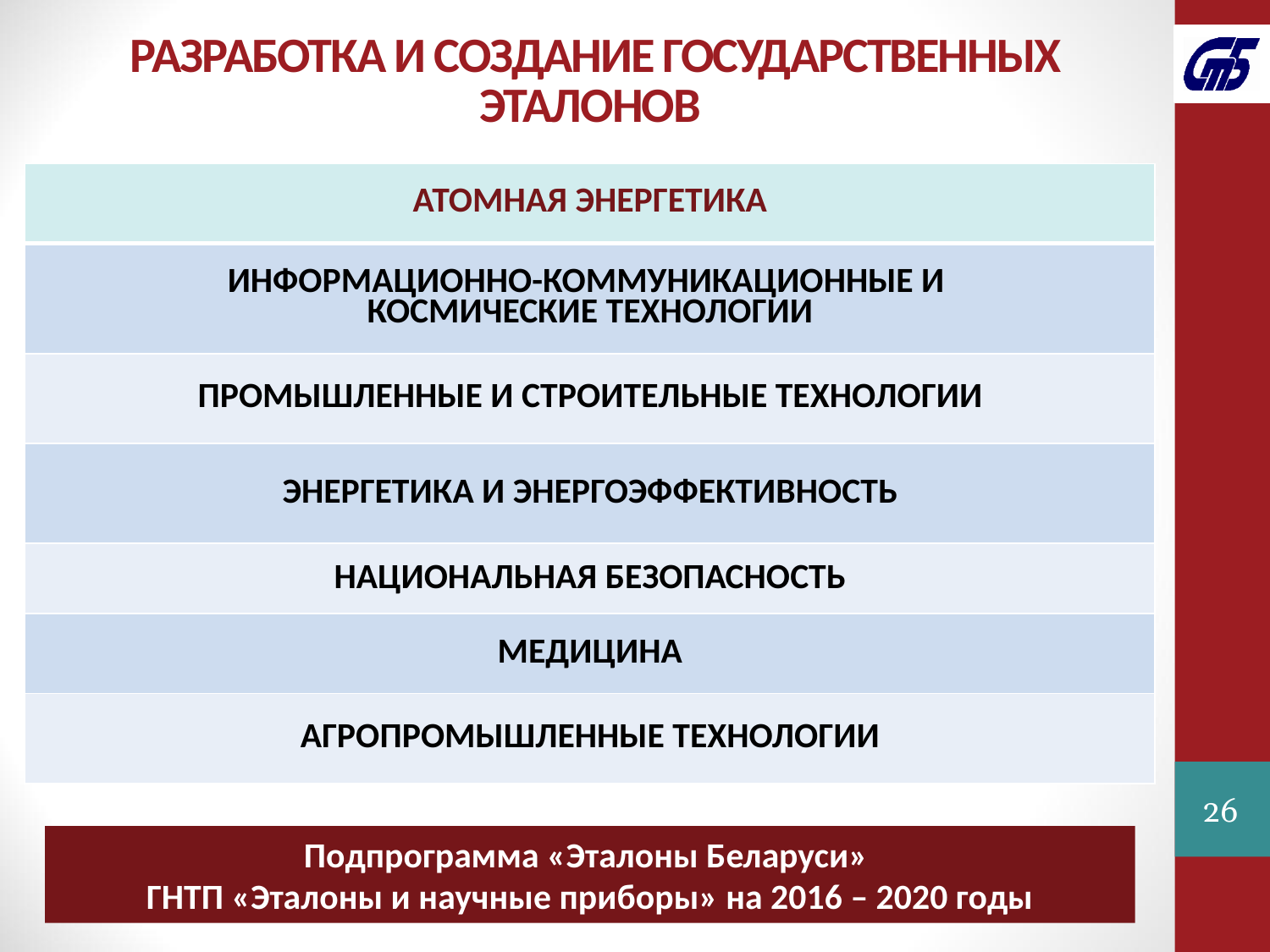

РАЗРАБОТКА И СОЗДАНИЕ ГОСУДАРСТВЕННЫХ ЭТАЛОНОВ
| АТОМНАЯ ЭНЕРГЕТИКА |
| --- |
| ИНФОРМАЦИОННО-КОММУНИКАЦИОННЫЕ И КОСМИЧЕСКИЕ ТЕХНОЛОГИИ |
| ПРОМЫШЛЕННЫЕ И СТРОИТЕЛЬНЫЕ ТЕХНОЛОГИИ |
| ЭНЕРГЕТИКА И ЭНЕРГОЭФФЕКТИВНОСТЬ |
| НАЦИОНАЛЬНАЯ БЕЗОПАСНОСТЬ |
| МЕДИЦИНА |
| АГРОПРОМЫШЛЕННЫЕ ТЕХНОЛОГИИ |
26
Подпрограмма «Эталоны Беларуси»
ГНТП «Эталоны и научные приборы» на 2016 – 2020 годы